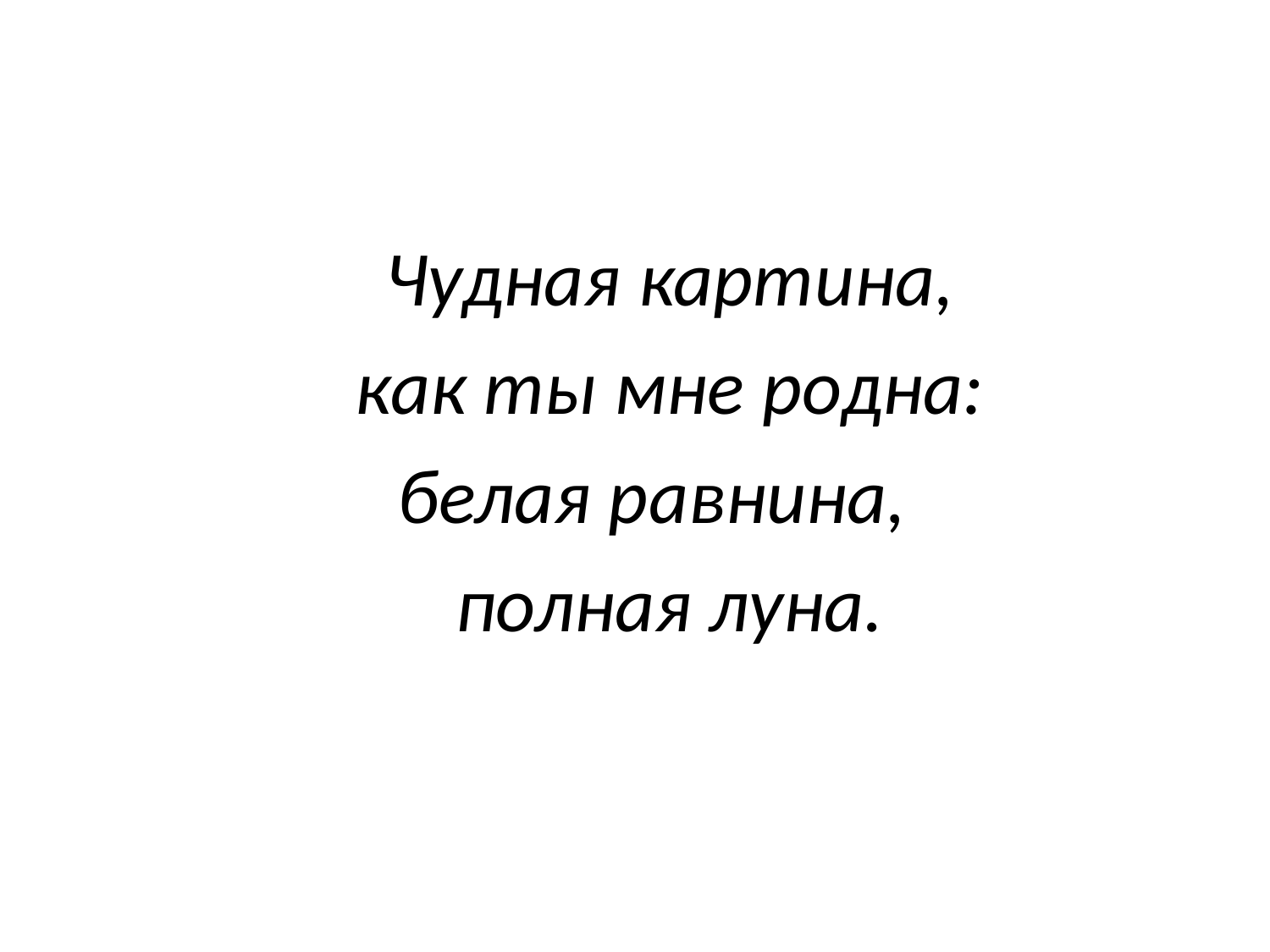

#
     Чудная картина,
    как ты мне родна:
    белая равнина,
    полная луна.